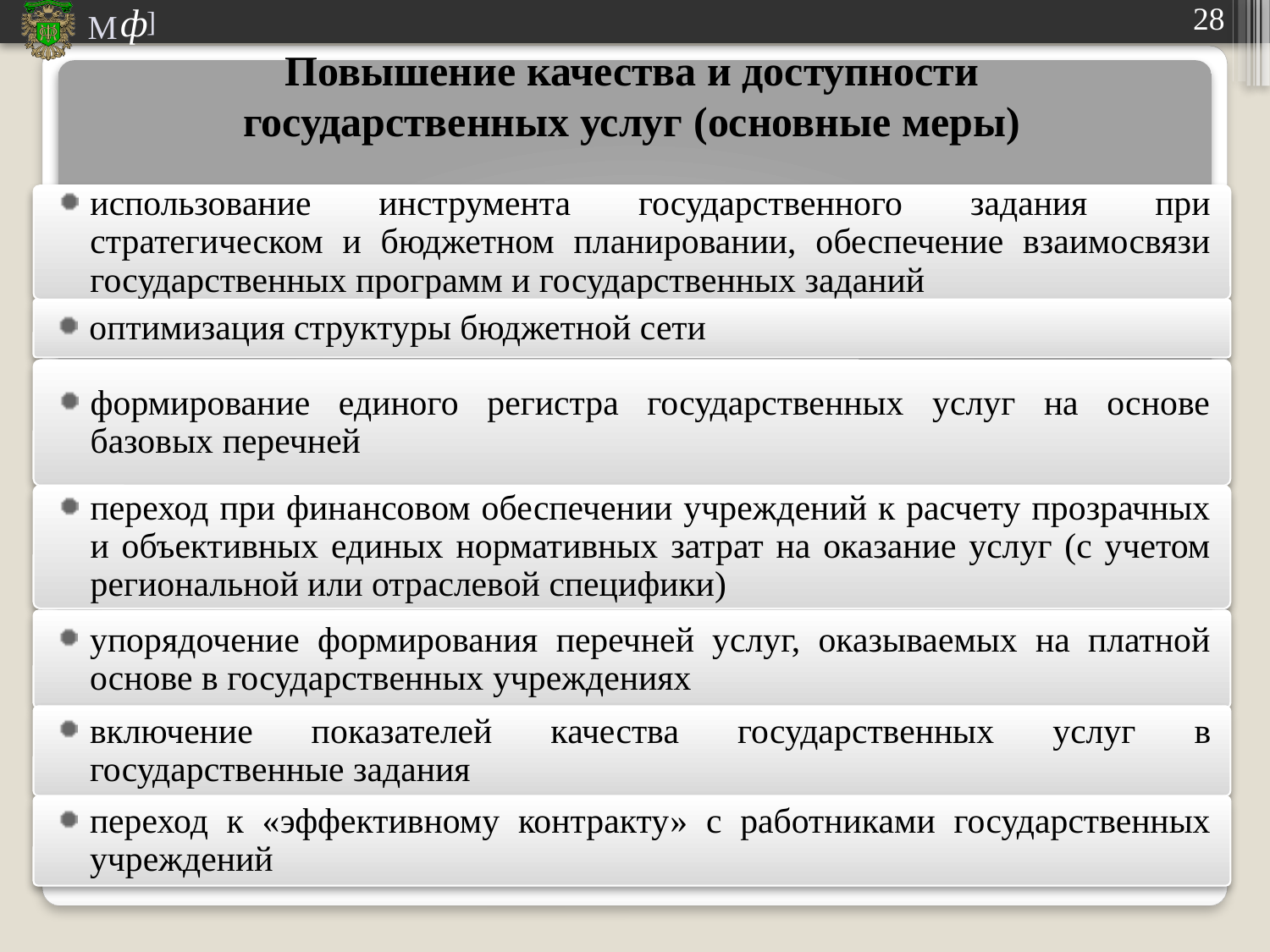

Повышение качества и доступности государственных услуг (основные меры)
использование инструмента государственного задания при стратегическом и бюджетном планировании, обеспечение взаимосвязи государственных программ и государственных заданий
оптимизация структуры бюджетной сети

формирование единого регистра государственных услуг на основе базовых перечней
переход при финансовом обеспечении учреждений к расчету прозрачных и объективных единых нормативных затрат на оказание услуг (с учетом региональной или отраслевой специфики)
упорядочение формирования перечней услуг, оказываемых на платной основе в государственных учреждениях
включение показателей качества государственных услуг в государственные задания
переход к «эффективному контракту» с работниками государственных учреждений